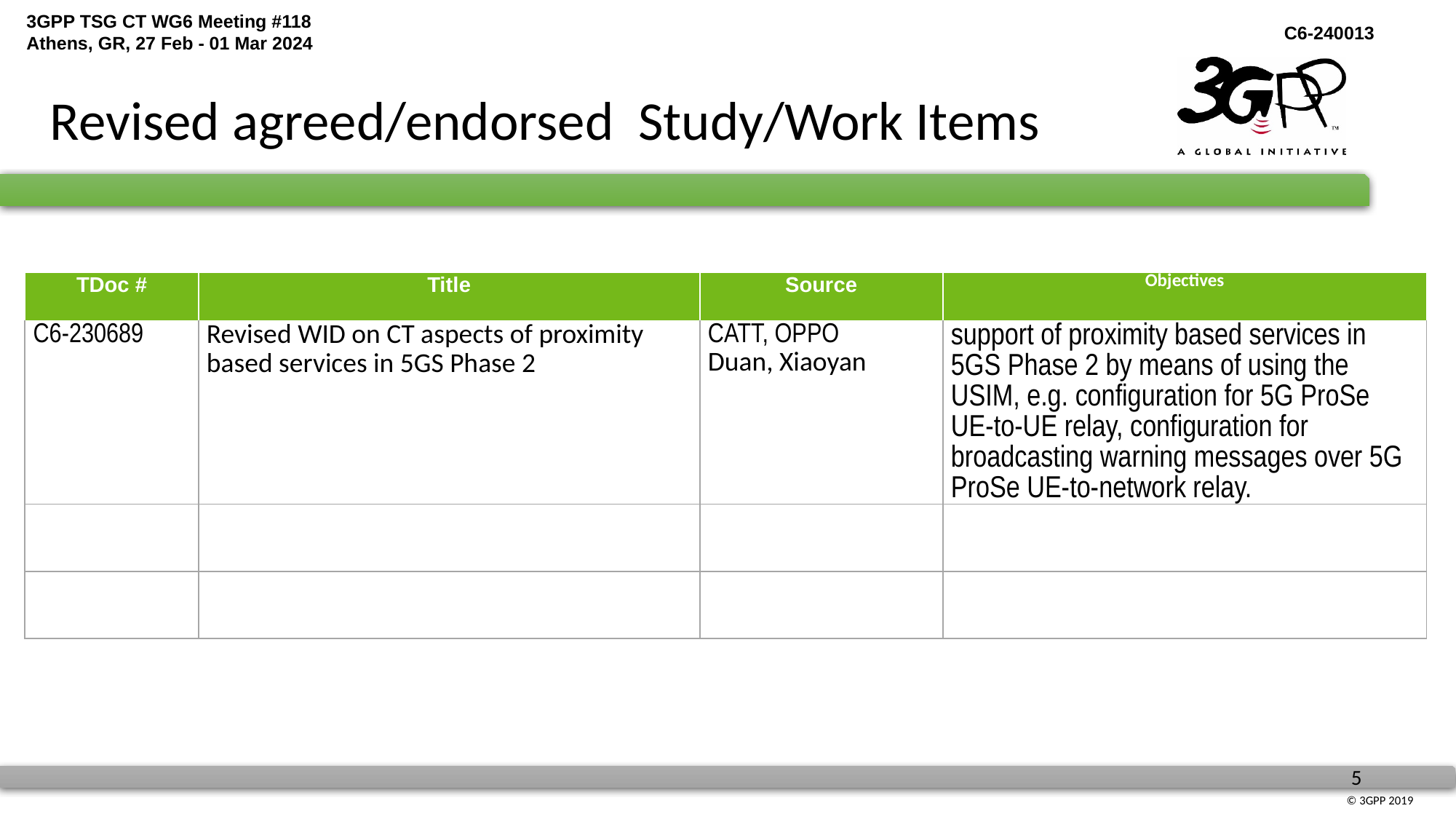

# Revised agreed/endorsed  Study/Work Items
| TDoc # | Title | Source | Objectives |
| --- | --- | --- | --- |
| C6-230689 | Revised WID on CT aspects of proximity based services in 5GS Phase 2 | CATT, OPPO Duan, Xiaoyan | support of proximity based services in 5GS Phase 2 by means of using the USIM, e.g. configuration for 5G ProSe UE-to-UE relay, configuration for broadcasting warning messages over 5G ProSe UE-to-network relay. |
|  |  |  |  |
|  |  |  |  |